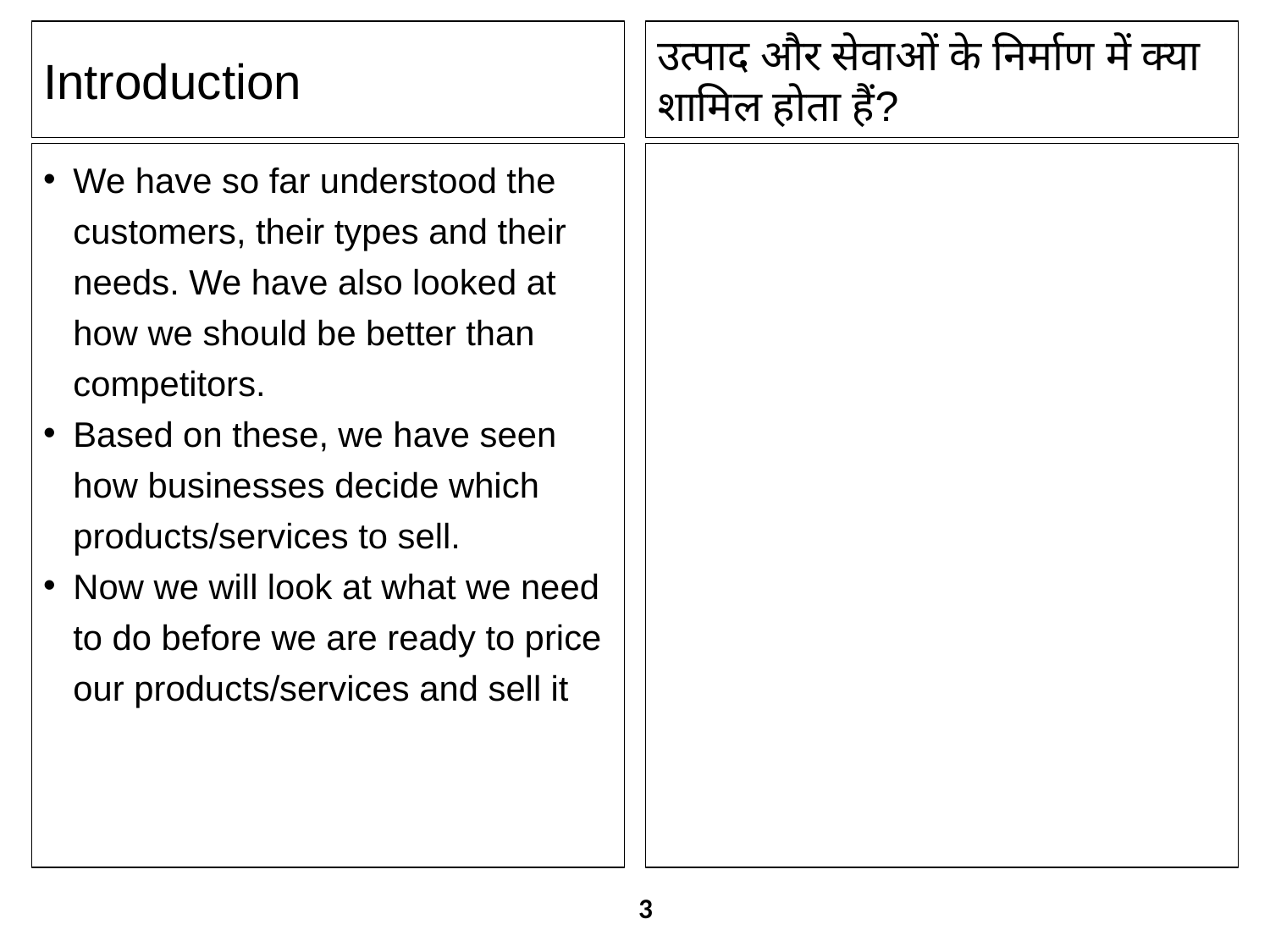

Introduction
उत्पाद और सेवाओं के निर्माण में क्या शामिल होता हैं?
We have so far understood the customers, their types and their needs. We have also looked at how we should be better than competitors.
Based on these, we have seen how businesses decide which products/services to sell.
Now we will look at what we need to do before we are ready to price our products/services and sell it

3